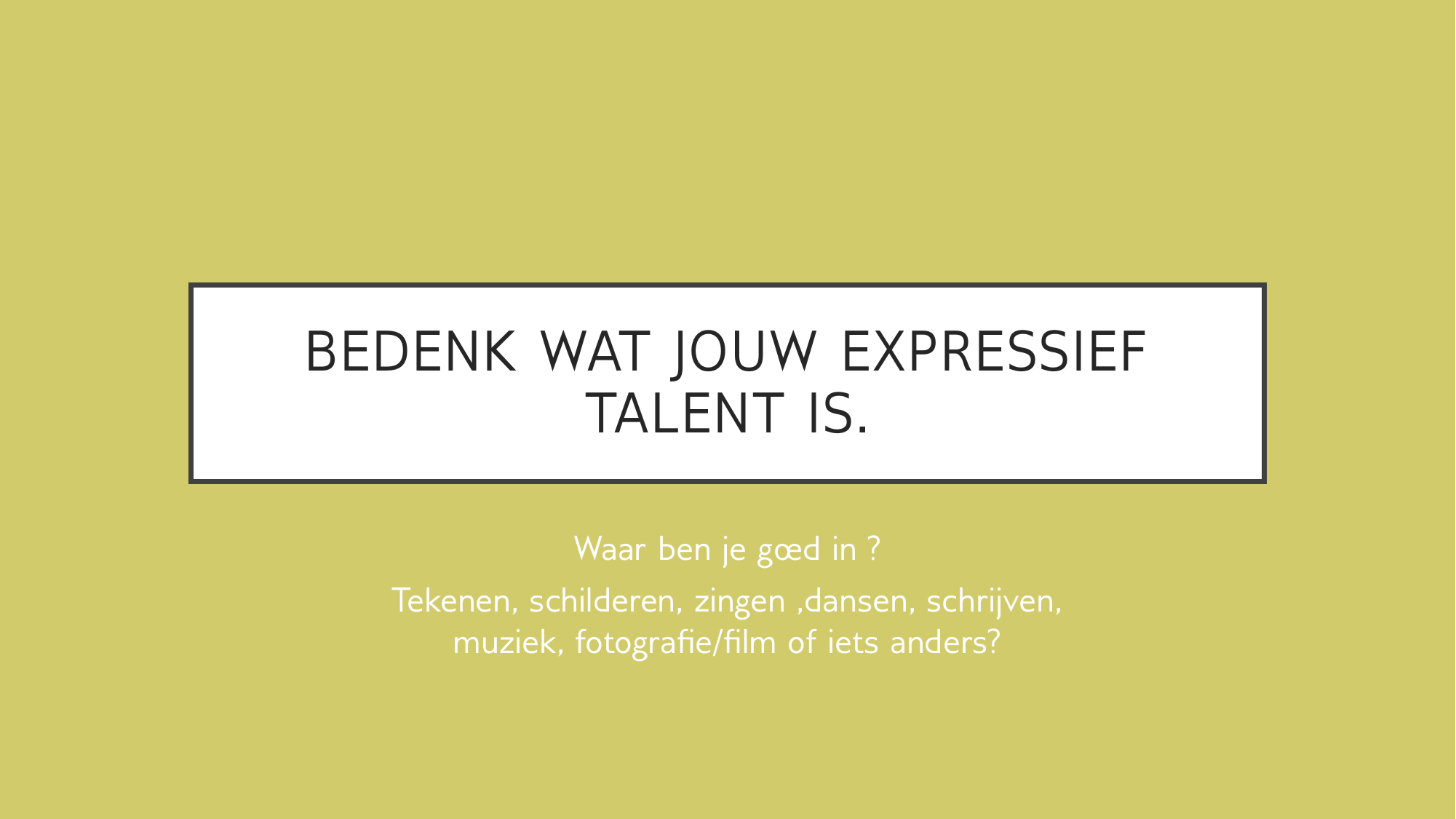

# Bedenk wat jouw expressief talent is.
Waar ben je goed in ?
Tekenen, schilderen, zingen ,dansen, schrijven, muziek, fotografie/film of iets anders?